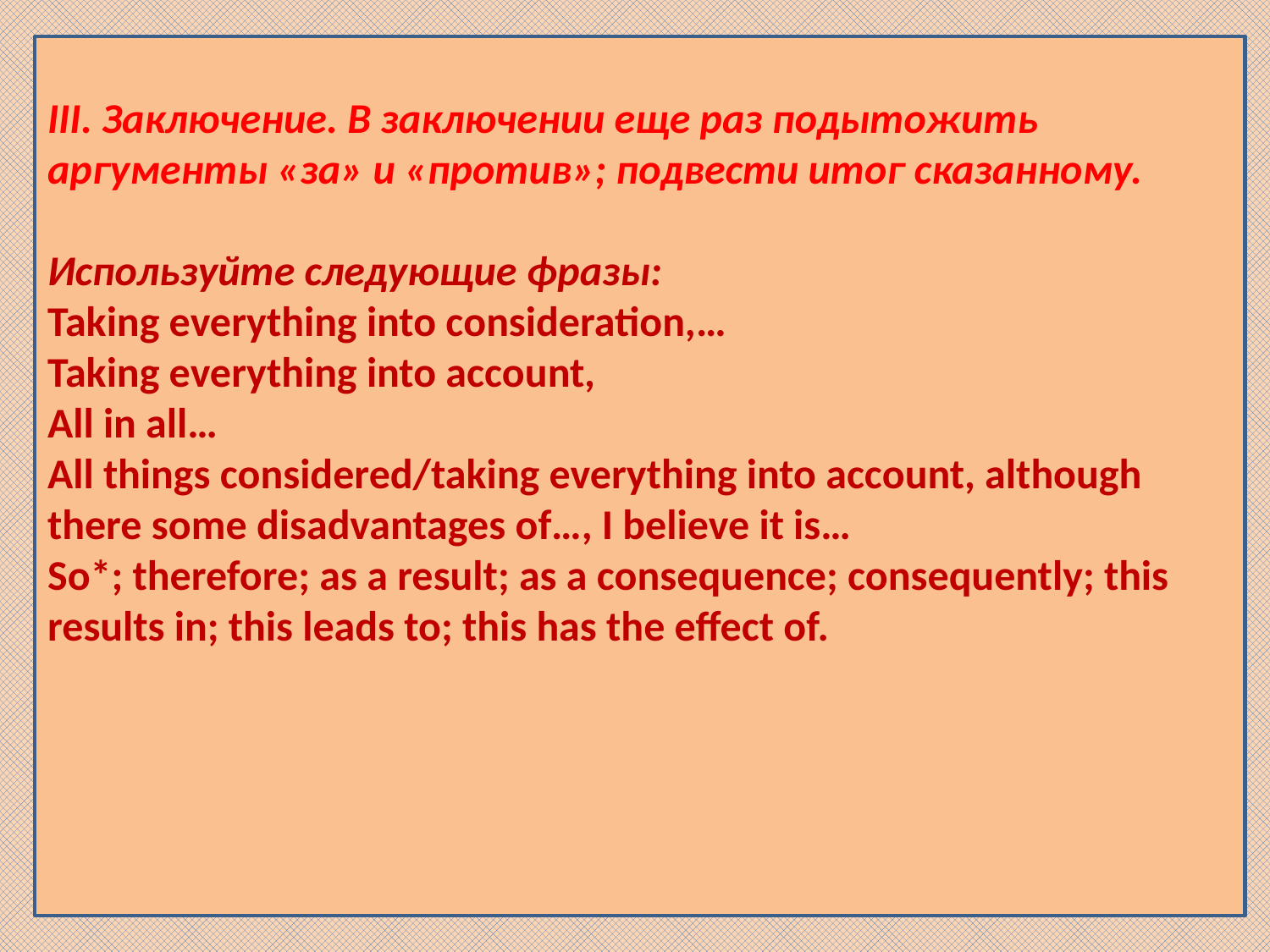

III. Заключение. В заключении еще раз подытожить аргументы «за» и «против»; подвести итог сказанному.

Используйте следующие фразы:
Taking everything into consideration,…
Taking everything into account,
All in all…
All things considered/taking everything into account, although there some disadvantages of…, I believe it is…
So*; therefore; as a result; as a consequence; consequently; this results in; this leads to; this has the effect of.